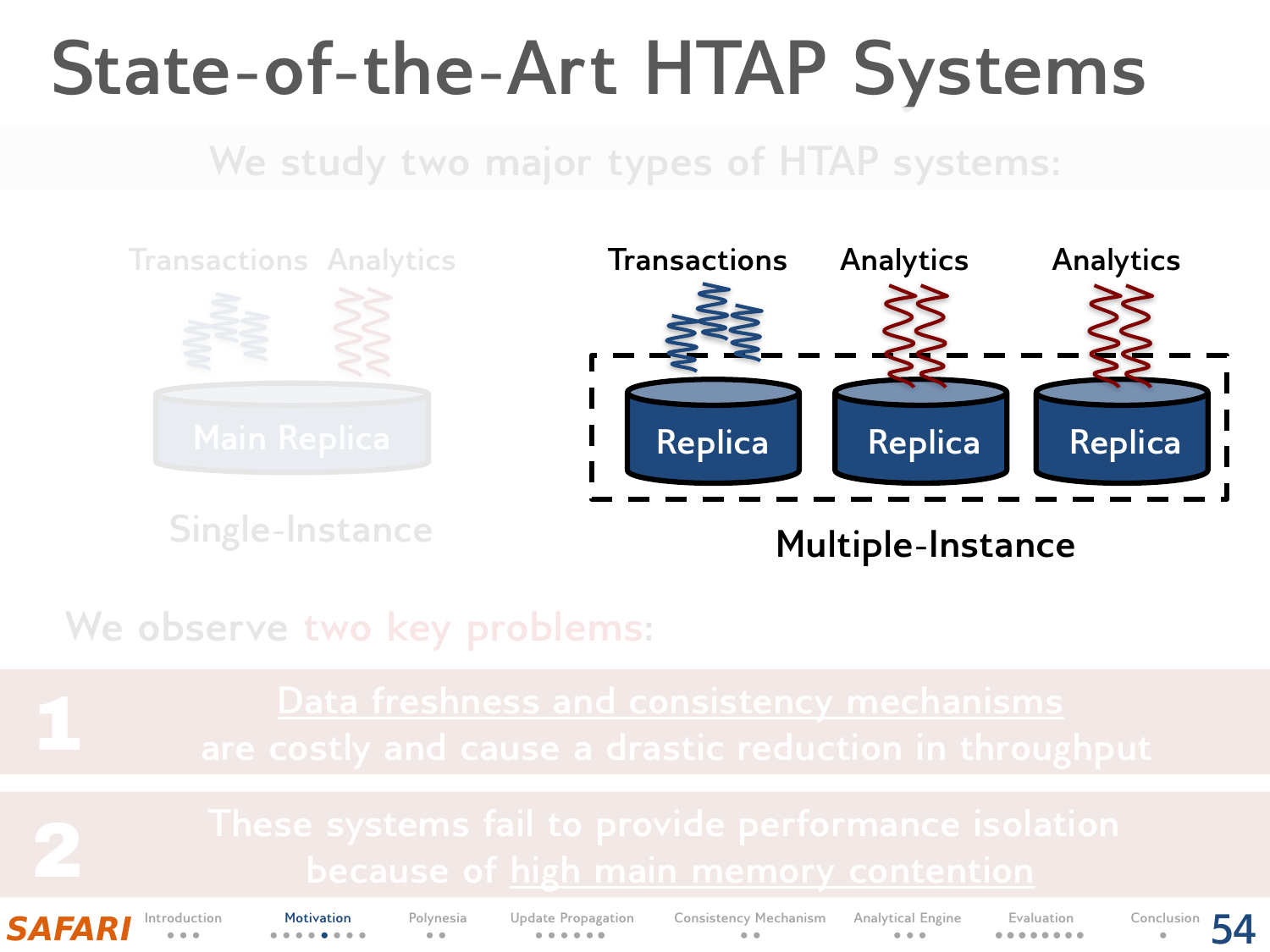

# State-of-the-Art HTAP Systems

We study two major types of HTAP systems:
Transactions

Analytics

Main Replica
Single-Instance
Transactions

Analytics

Analytics

Replica

Replica

Replica

Multiple-Instance
1
We observe two key problems:
1
Data freshness and consistency mechanisms
 are costly and cause a drastic reduction in throughput
1
These systems fail to provide performance isolation
because of high main memory contention
2
2
54
| Introduction | Motivation | Polynesia | Update Propagation | Consistency Mechanism | Analytical Engine | Evaluation | Conclusion |
| --- | --- | --- | --- | --- | --- | --- | --- |
| ● ● ● | ● ● ● ● ● ● ● ● | ● ● | ● ● ● ● ● ● | ● ● | ● ● ● | ● ● ● ● ● ● ● ● | ● |